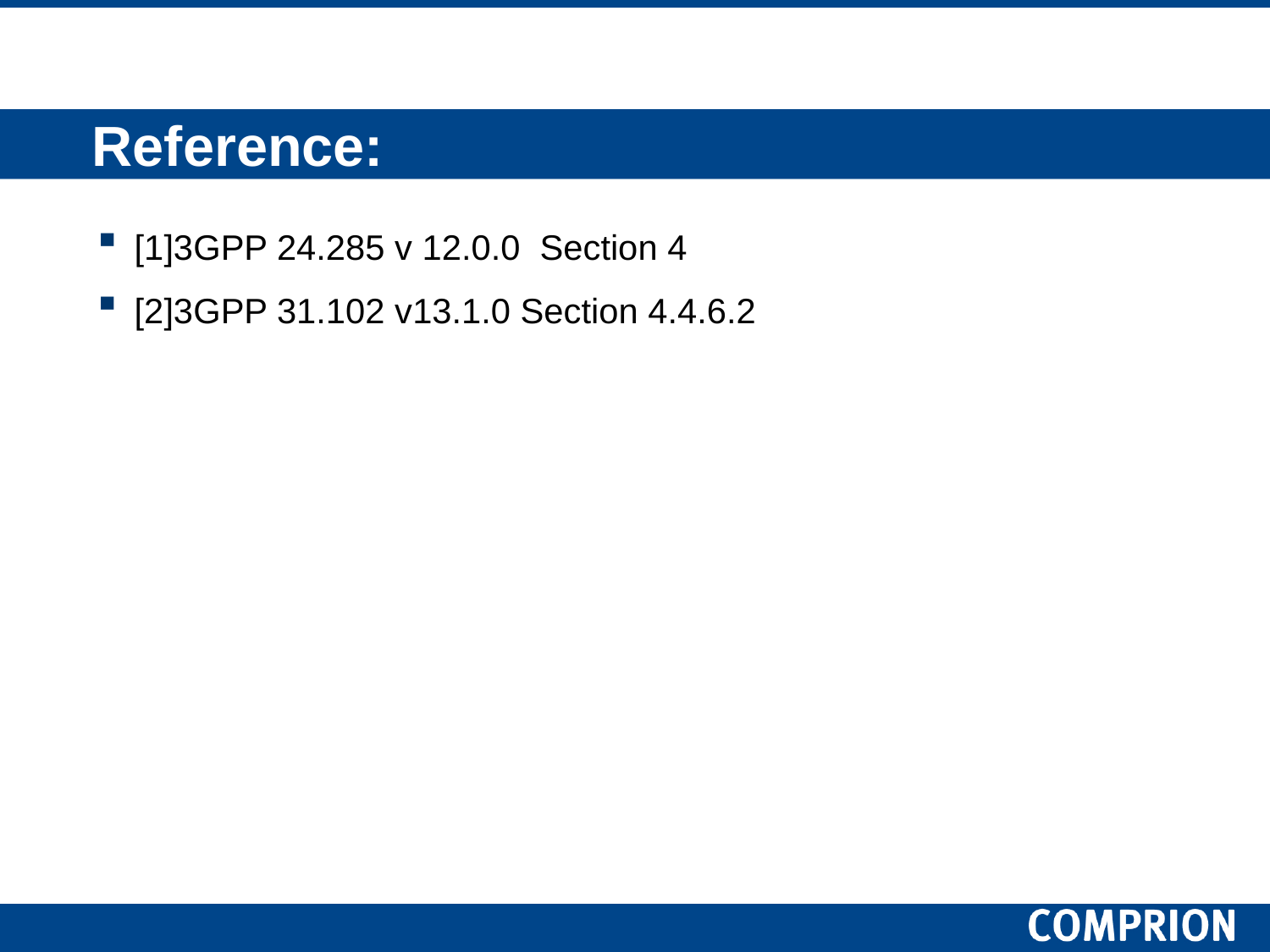

# Reference:
[1]3GPP 24.285 v 12.0.0  Section 4
[2]3GPP 31.102 v13.1.0 Section 4.4.6.2